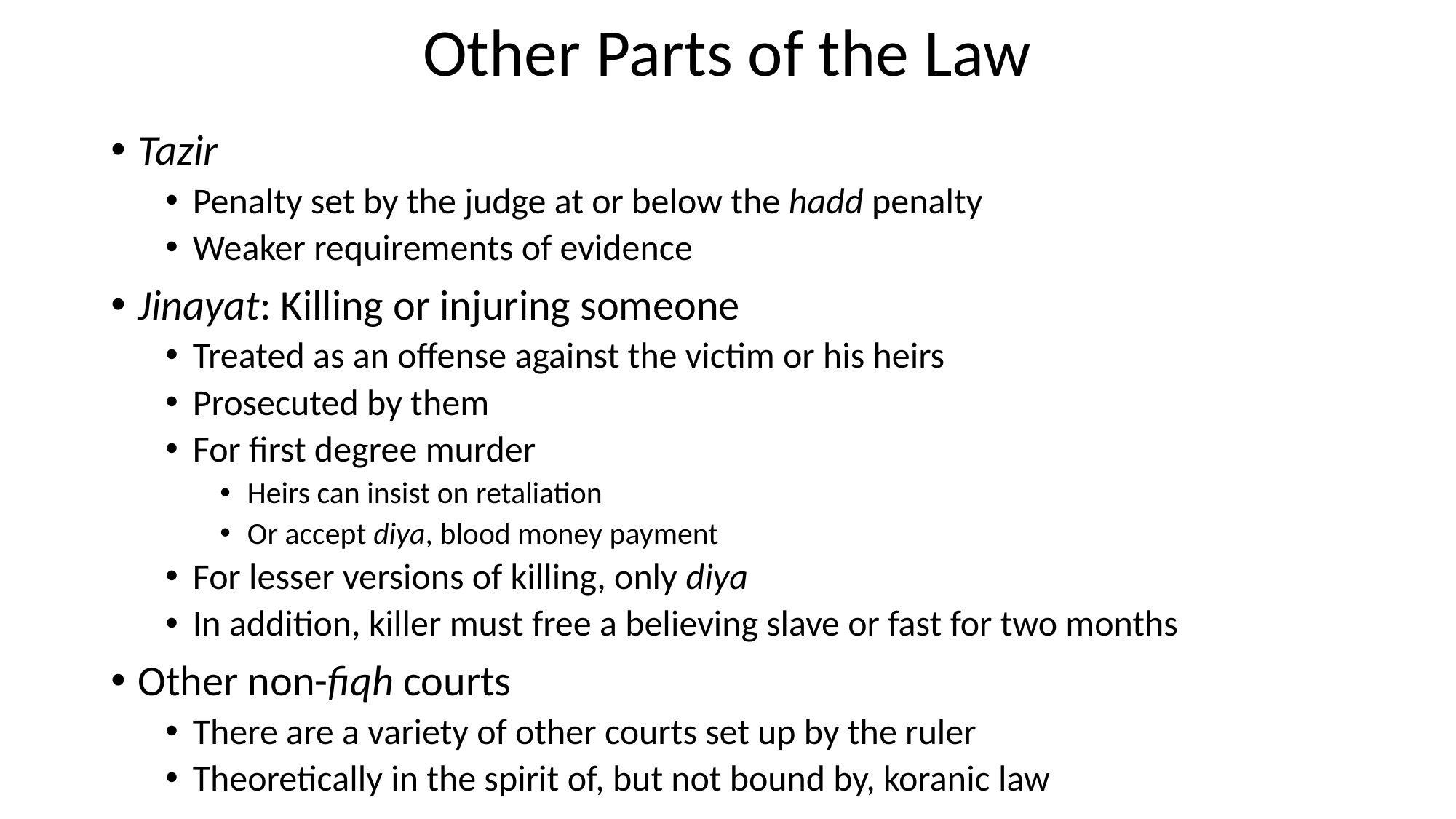

# Other Parts of the Law
Tazir
Penalty set by the judge at or below the hadd penalty
Weaker requirements of evidence
Jinayat: Killing or injuring someone
Treated as an offense against the victim or his heirs
Prosecuted by them
For first degree murder
Heirs can insist on retaliation
Or accept diya, blood money payment
For lesser versions of killing, only diya
In addition, killer must free a believing slave or fast for two months
Other non-fiqh courts
There are a variety of other courts set up by the ruler
Theoretically in the spirit of, but not bound by, koranic law